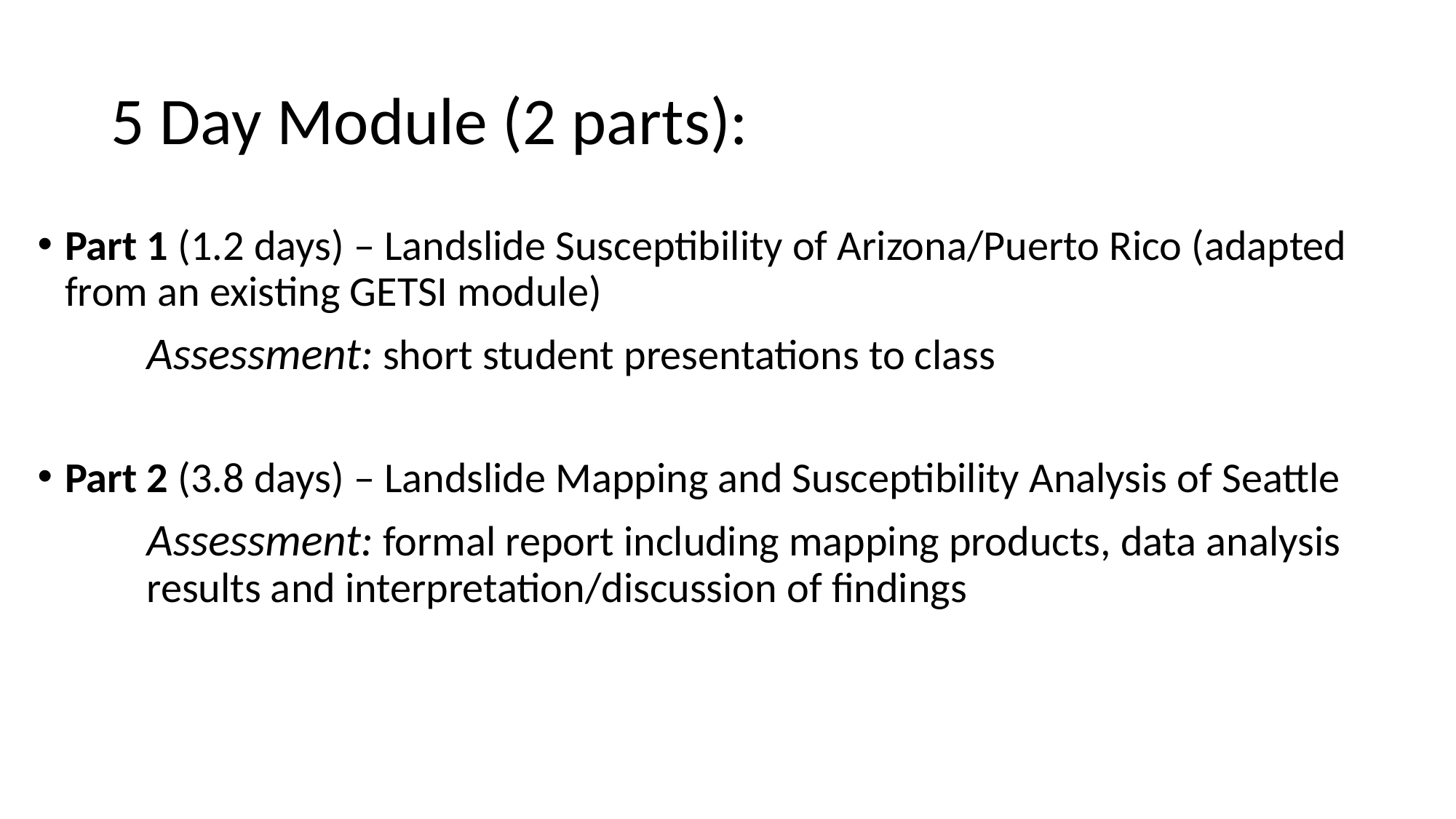

# 5 Day Module (2 parts):
Part 1 (1.2 days) – Landslide Susceptibility of Arizona/Puerto Rico (adapted from an existing GETSI module)
	Assessment: short student presentations to class

Part 2 (3.8 days) – Landslide Mapping and Susceptibility Analysis of Seattle
	Assessment: formal report including mapping products, data analysis 	results and interpretation/discussion of findings